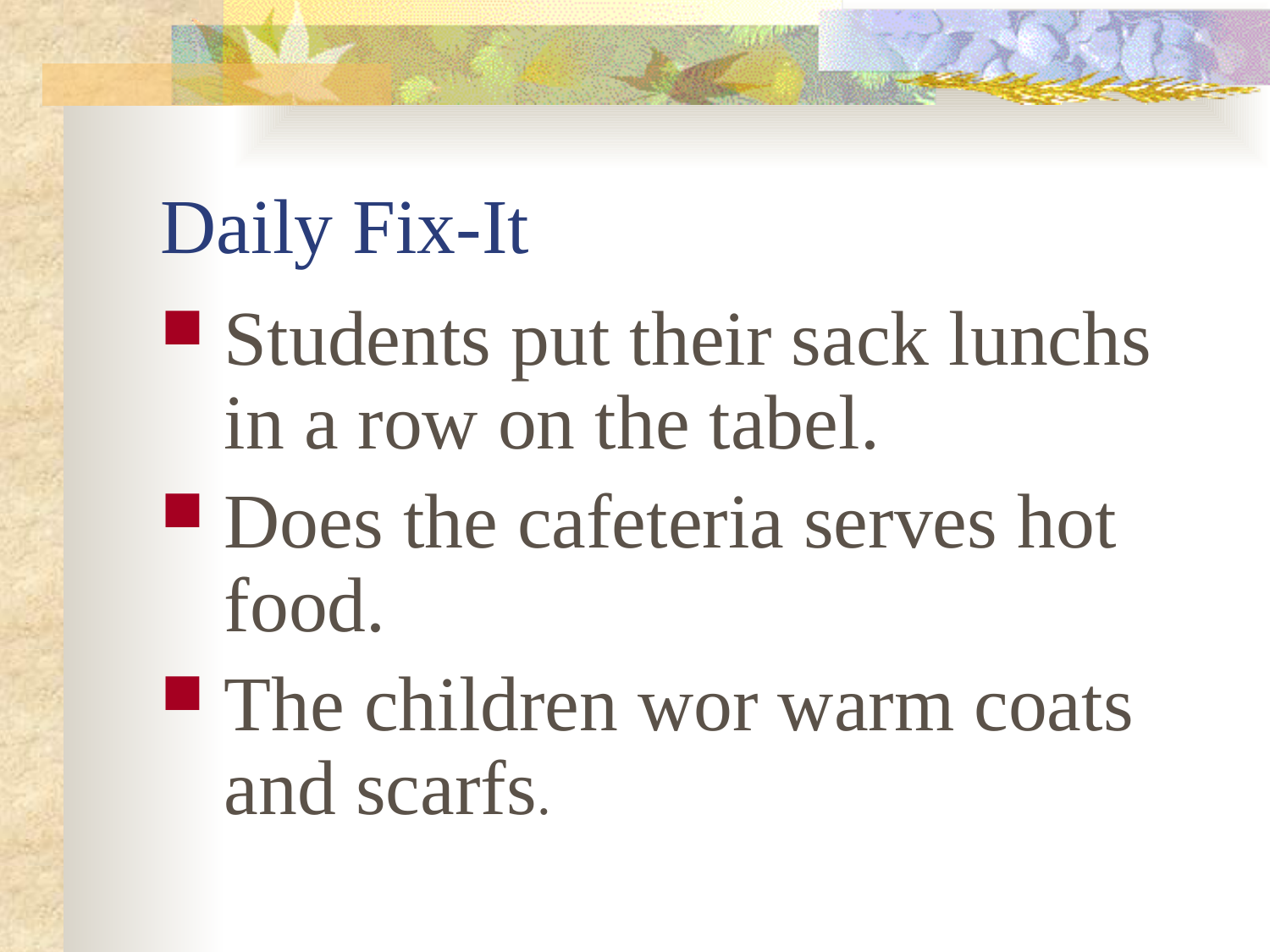

# Daily Fix-It
Students put their sack lunchs in a row on the tabel.
Does the cafeteria serves hot food.
The children wor warm coats and scarfs.